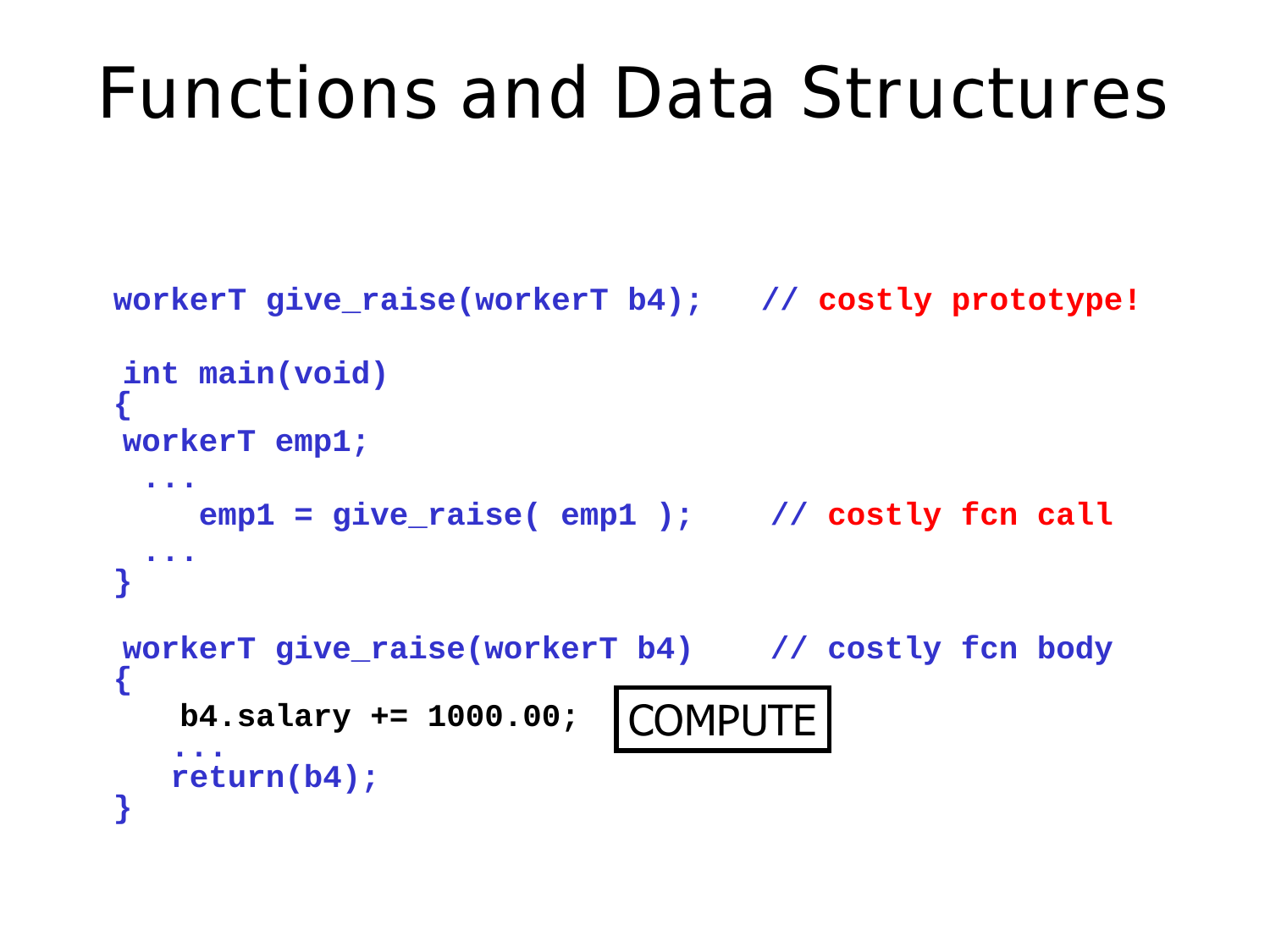

# Functions and Data Structures
Recall that we call a function,
we copy  actual arguments to formal parameters
workerT give_raise(workerT b4);   // costly prototype!

   int main(void)
{
   workerT emp1;
    ...
       emp1 = give_raise( emp1 );    // costly fcn call
    ...
}
   workerT give_raise(workerT b4)    // costly fcn body
{
      b4.salary += 1000.00;
   ...
   return(b4);
}
COMPUTE